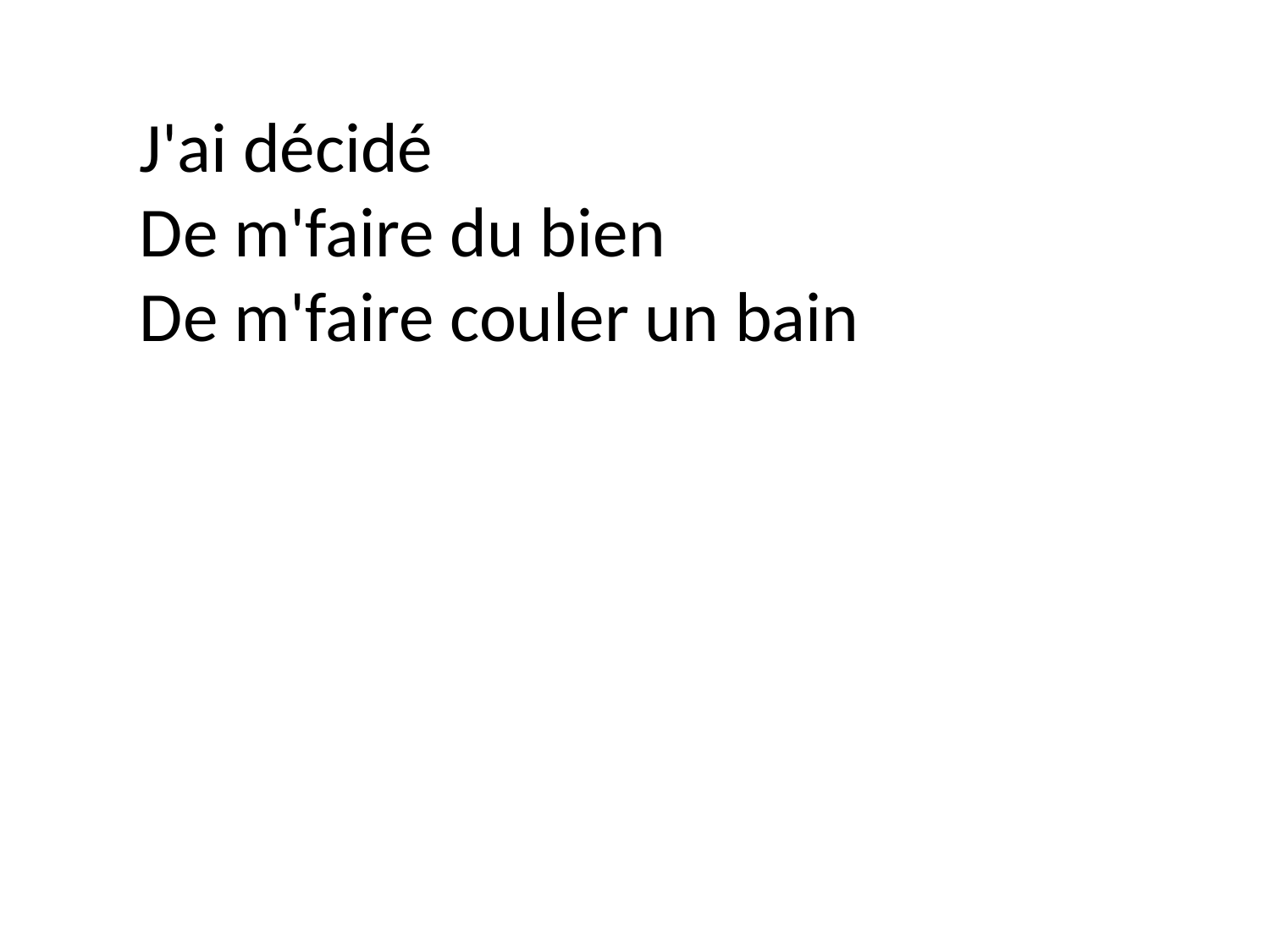

J'ai décidé
De m'faire du bien
De m'faire couler un bain